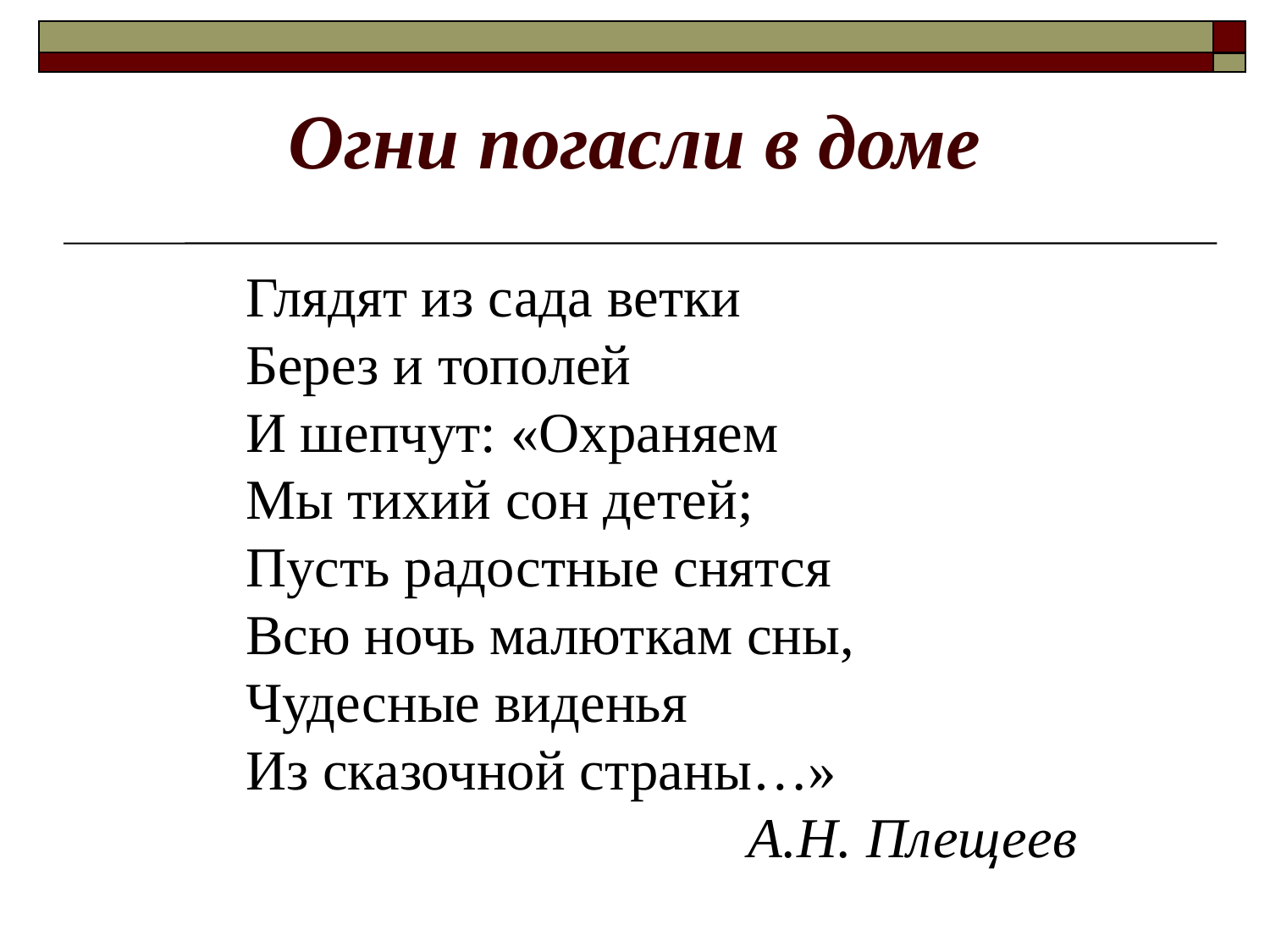

# Огни погасли в доме
Глядят из сада ветки
Берез и тополей
И шепчут: «Охраняем
Мы тихий сон детей;
Пусть радостные снятся
Всю ночь малюткам сны,
Чудесные виденья
Из сказочной страны…»
А.Н. Плещеев